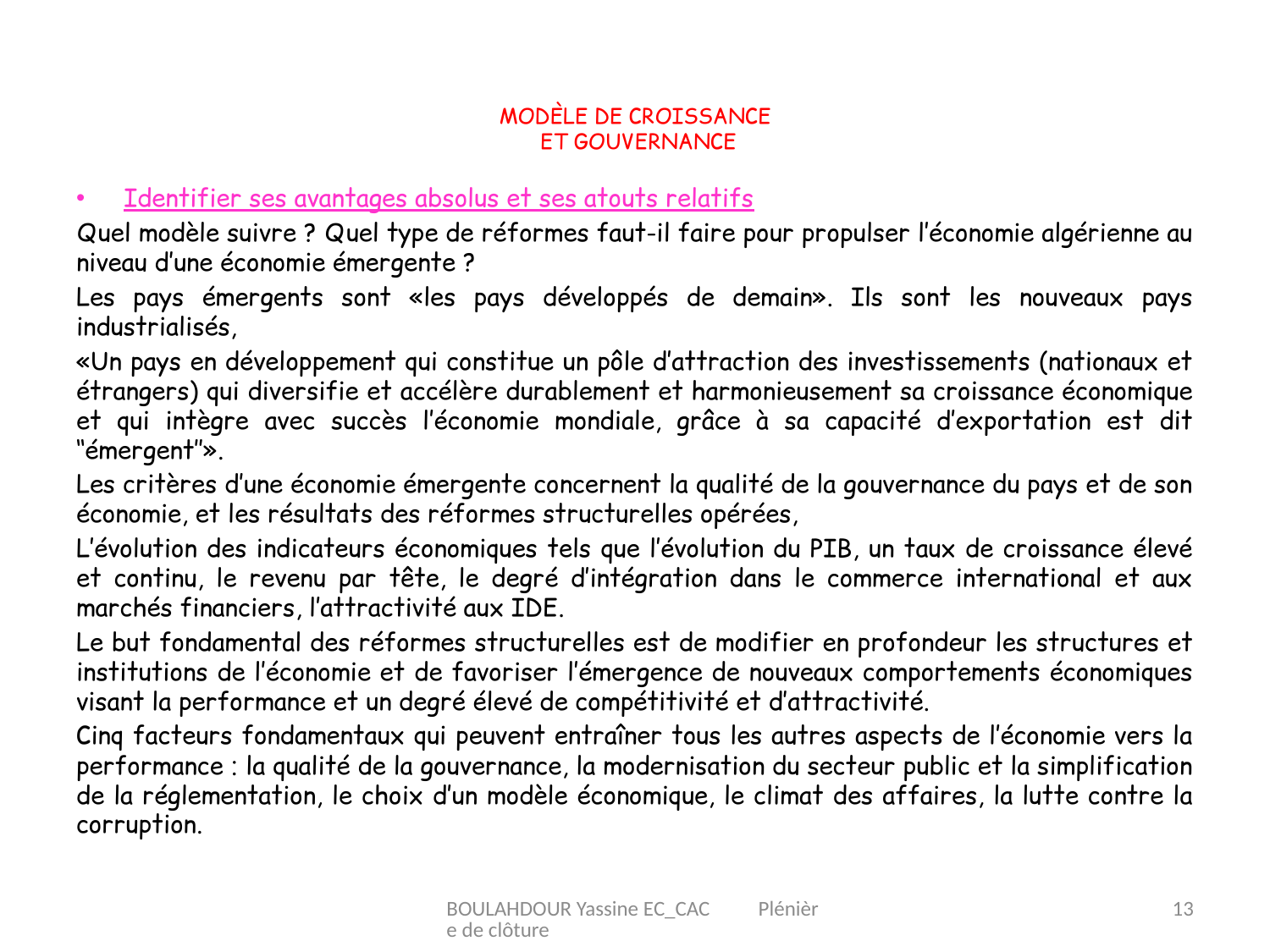

# Modèle de croissance et GOUvERnance
Identifier ses avantages absolus et ses atouts relatifs
Quel modèle suivre ? Quel type de réformes faut-il faire pour propulser l’économie algérienne au niveau d’une économie émergente ?
Les pays émergents sont «les pays développés de demain». Ils sont les nouveaux pays industrialisés,
«Un pays en développement qui constitue un pôle d’attraction des investissements (nationaux et étrangers) qui diversifie et accélère durablement et harmonieusement sa croissance économique et qui intègre avec succès l’économie mondiale, grâce à sa capacité d’exportation est dit ‘‘émergent’’».
Les critères d’une économie émergente concernent la qualité de la gouvernance du pays et de son économie, et les résultats des réformes structurelles opérées,
L’évolution des indicateurs économiques tels que l’évolution du PIB, un taux de croissance élevé et continu, le revenu par tête, le degré d’intégration dans le commerce international et aux marchés financiers, l’attractivité aux IDE.
Le but fondamental des réformes structurelles est de modifier en profondeur les structures et institutions de l’économie et de favoriser l’émergence de nouveaux comportements économiques visant la performance et un degré élevé de compétitivité et d’attractivité.
Cinq facteurs fondamentaux qui peuvent entraîner tous les autres aspects de l’économie vers la performance : la qualité de la gouvernance, la modernisation du secteur public et la simplification de la réglementation, le choix d’un modèle économique, le climat des affaires, la lutte contre la corruption.

BOULAHDOUR Yassine EC_CAC          Plénière de clôture
13